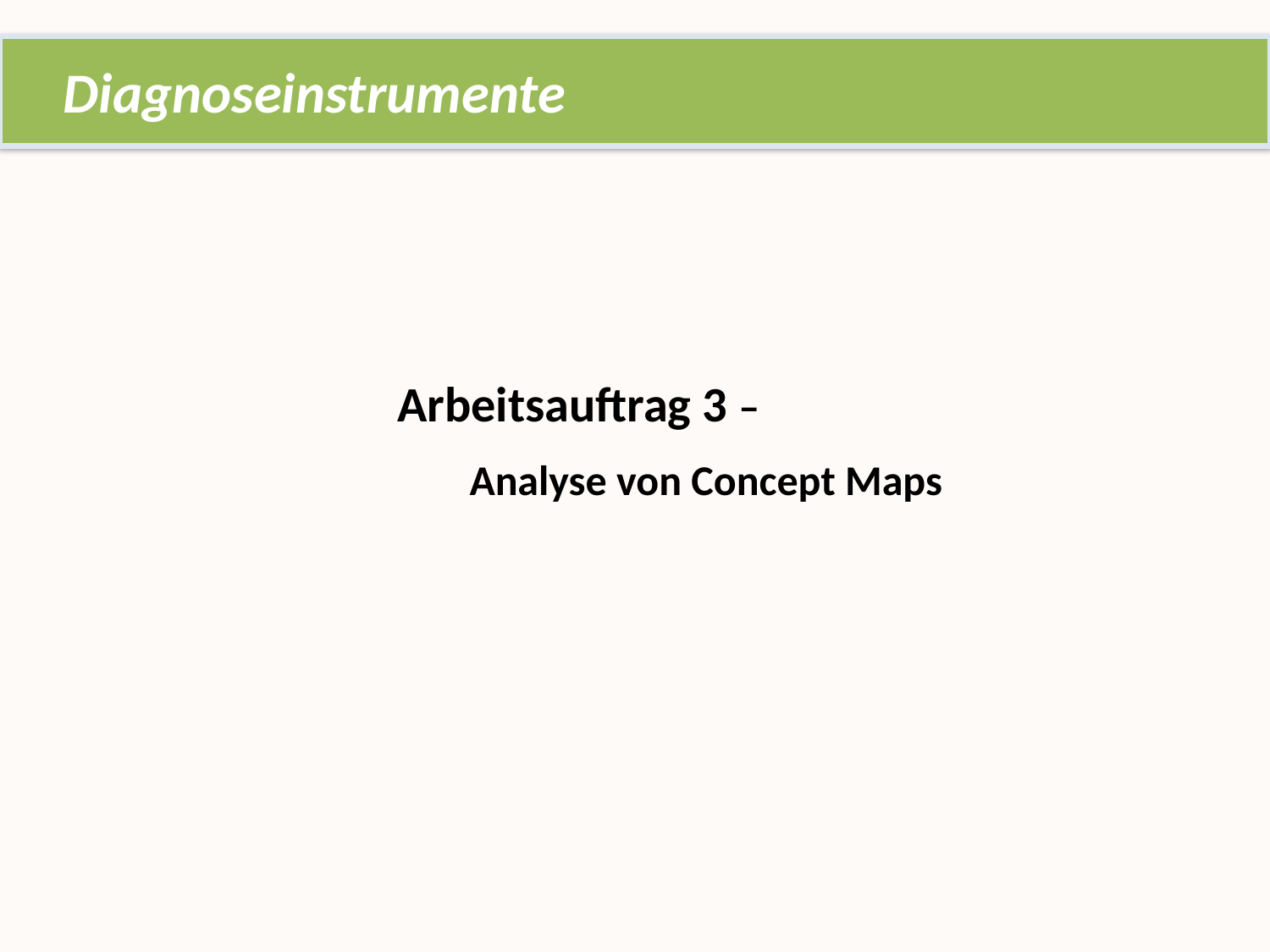

Diagnoseinstrumente
Arbeitsauftrag 3 –
	 Analyse von Concept Maps